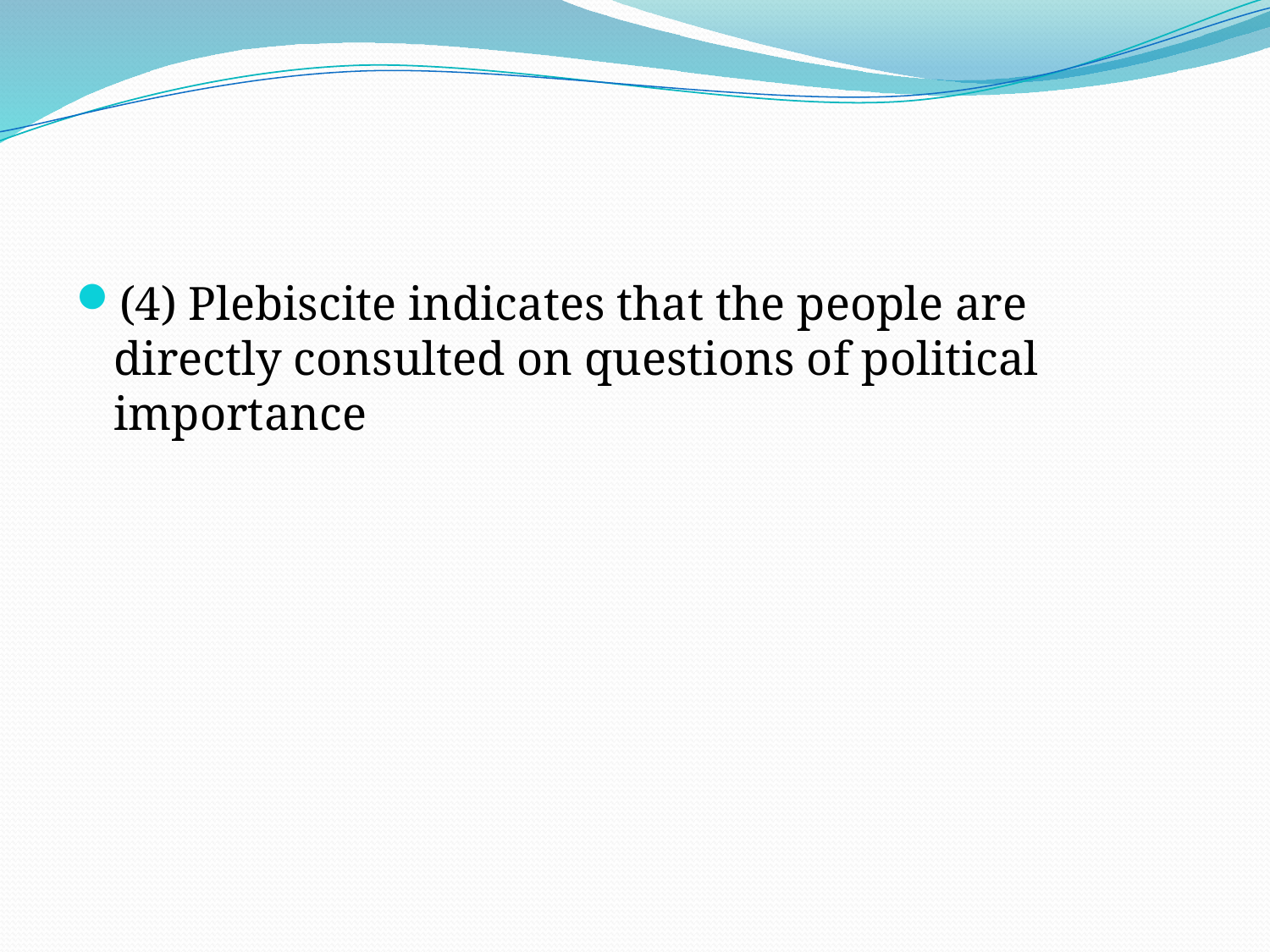

#
(4) Plebiscite indicates that the people are directly consulted on questions of political importance